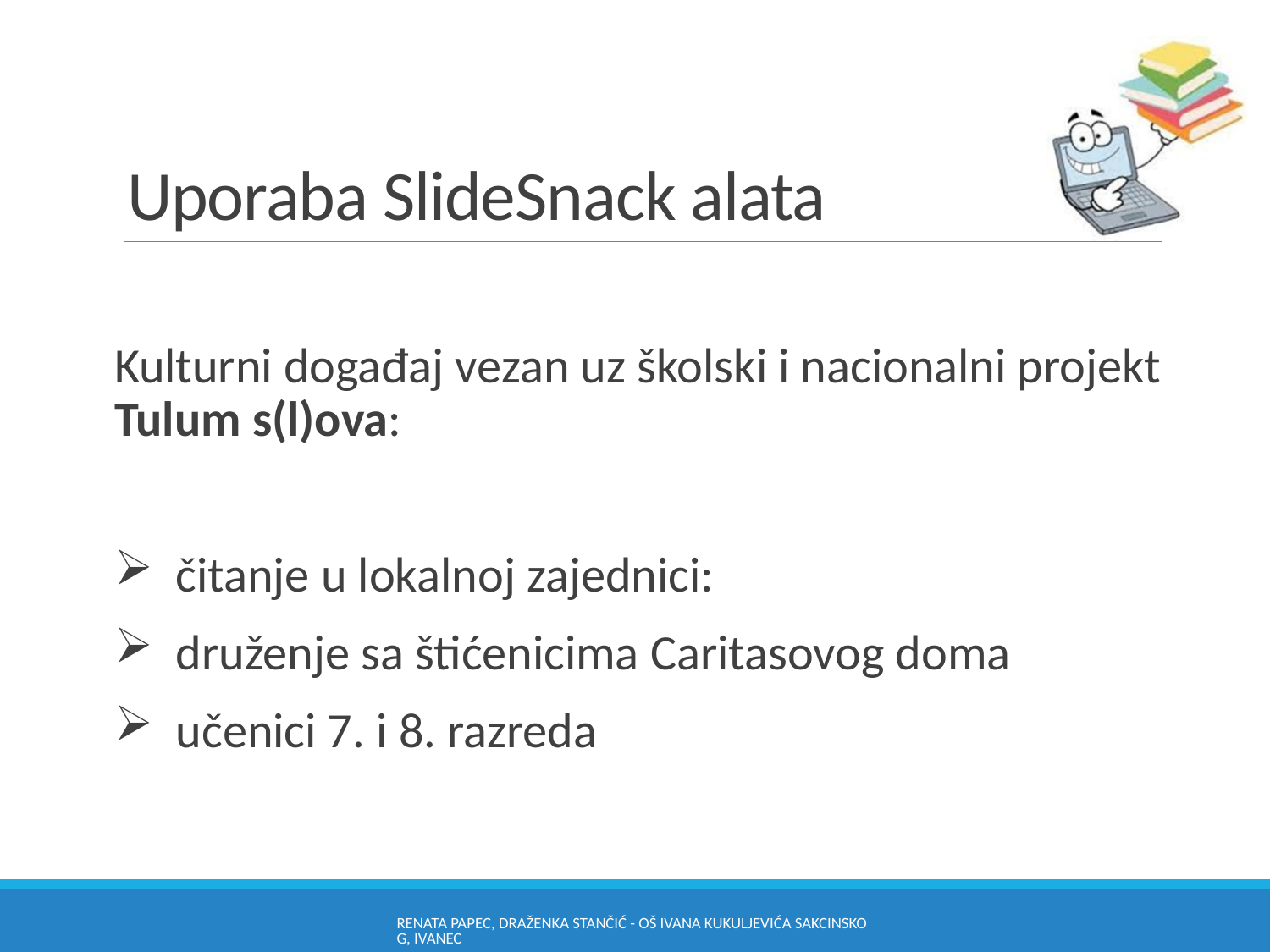

# Uporaba SlideSnack alata
Kulturni događaj vezan uz školski i nacionalni projekt Tulum s(l)ova:

  čitanje u lokalnoj zajednici:
  druženje sa štićenicima Caritasovog doma
  učenici 7. i 8. razreda

Renata Papec, Draženka Stančić - OŠ Ivana Kukuljevića Sakcinskog, Ivanec